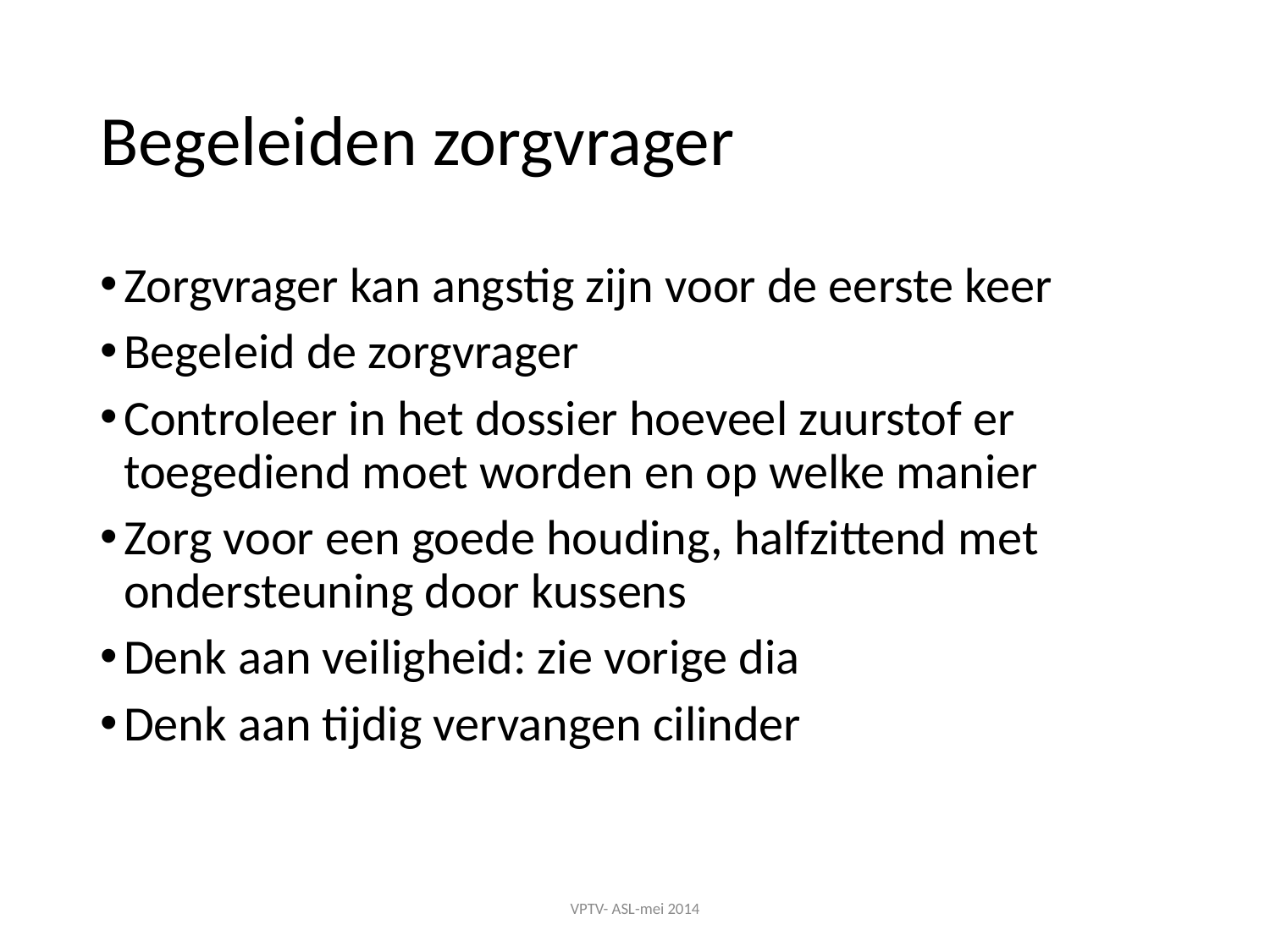

# Begeleiden zorgvrager
Zorgvrager kan angstig zijn voor de eerste keer
Begeleid de zorgvrager
Controleer in het dossier hoeveel zuurstof er toegediend moet worden en op welke manier
Zorg voor een goede houding, halfzittend met ondersteuning door kussens
Denk aan veiligheid: zie vorige dia
Denk aan tijdig vervangen cilinder
VPTV- ASL-mei 2014